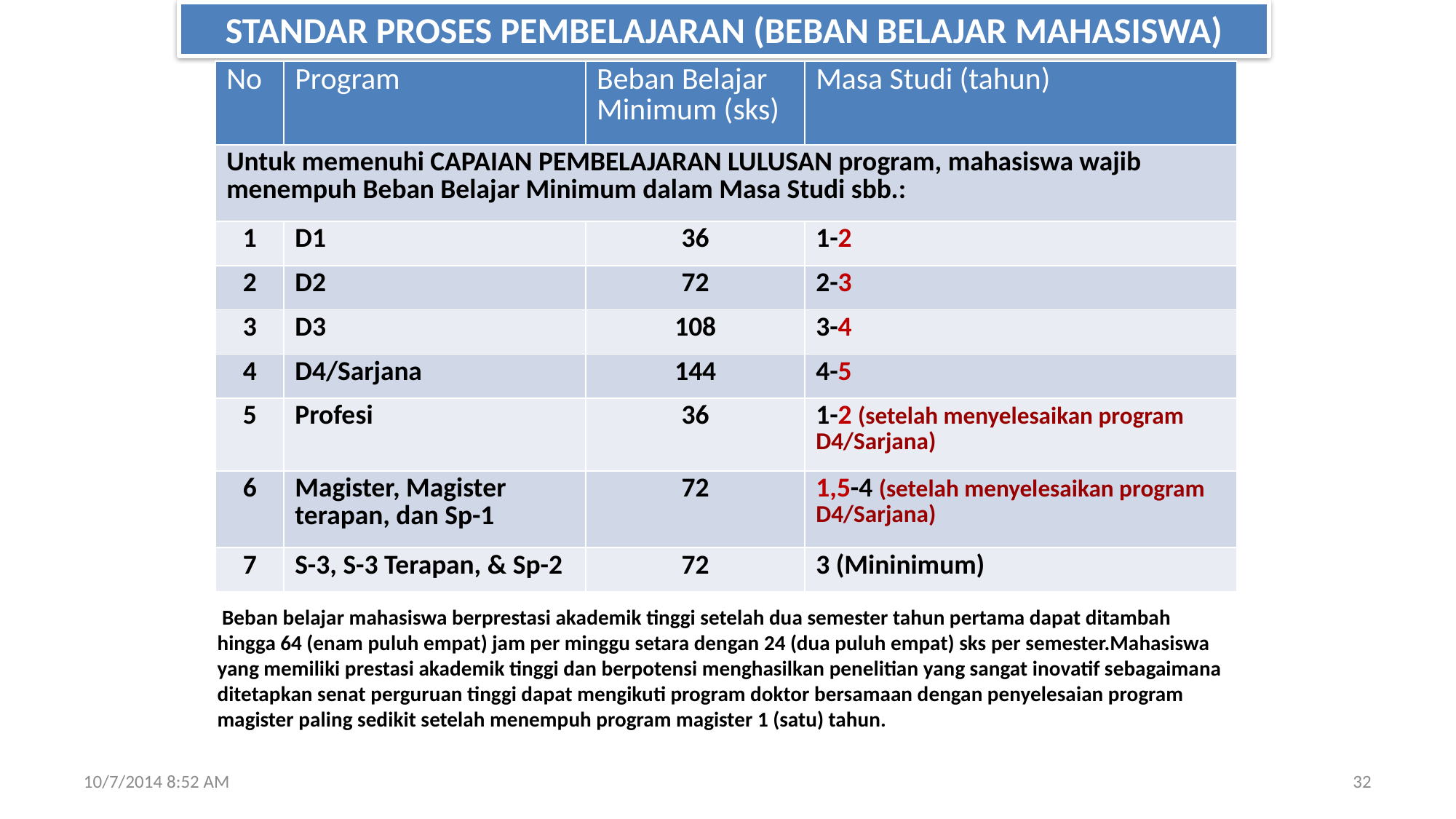

STANDAR PROSES PEMBELAJARAN (BEBAN BELAJAR MAHASISWA)
| No | Program | Beban Belajar Minimum (sks) | Masa Studi (tahun) |
| --- | --- | --- | --- |
| Untuk memenuhi CAPAIAN PEMBELAJARAN LULUSAN program, mahasiswa wajib menempuh Beban Belajar Minimum dalam Masa Studi sbb.: |  |  |  |
| 1 | D1 | 36 | 1-2 |
| 2 | D2 | 72 | 2-3 |
| 3 | D3 | 108 | 3-4 |
| 4 | D4/Sarjana | 144 | 4-5 |
| 5 | Profesi | 36 | 1-2 (setelah menyelesaikan program D4/Sarjana) |
| 6 | Magister, Magister terapan, dan Sp-1 | 72 | 1,5-4 (setelah menyelesaikan program D4/Sarjana) |
| 7 | S-3, S-3 Terapan, & Sp-2 | 72 | 3 (Mininimum) |
 Beban belajar mahasiswa berprestasi akademik tinggi setelah dua semester tahun pertama dapat ditambah hingga 64 (enam puluh empat) jam per minggu setara dengan 24 (dua puluh empat) sks per semester.Mahasiswa yang memiliki prestasi akademik tinggi dan berpotensi menghasilkan penelitian yang sangat inovatif sebagaimana ditetapkan senat perguruan tinggi dapat mengikuti program doktor bersamaan dengan penyelesaian program magister paling sedikit setelah menempuh program magister 1 (satu) tahun.
10/7/2014 8:52 AM
32